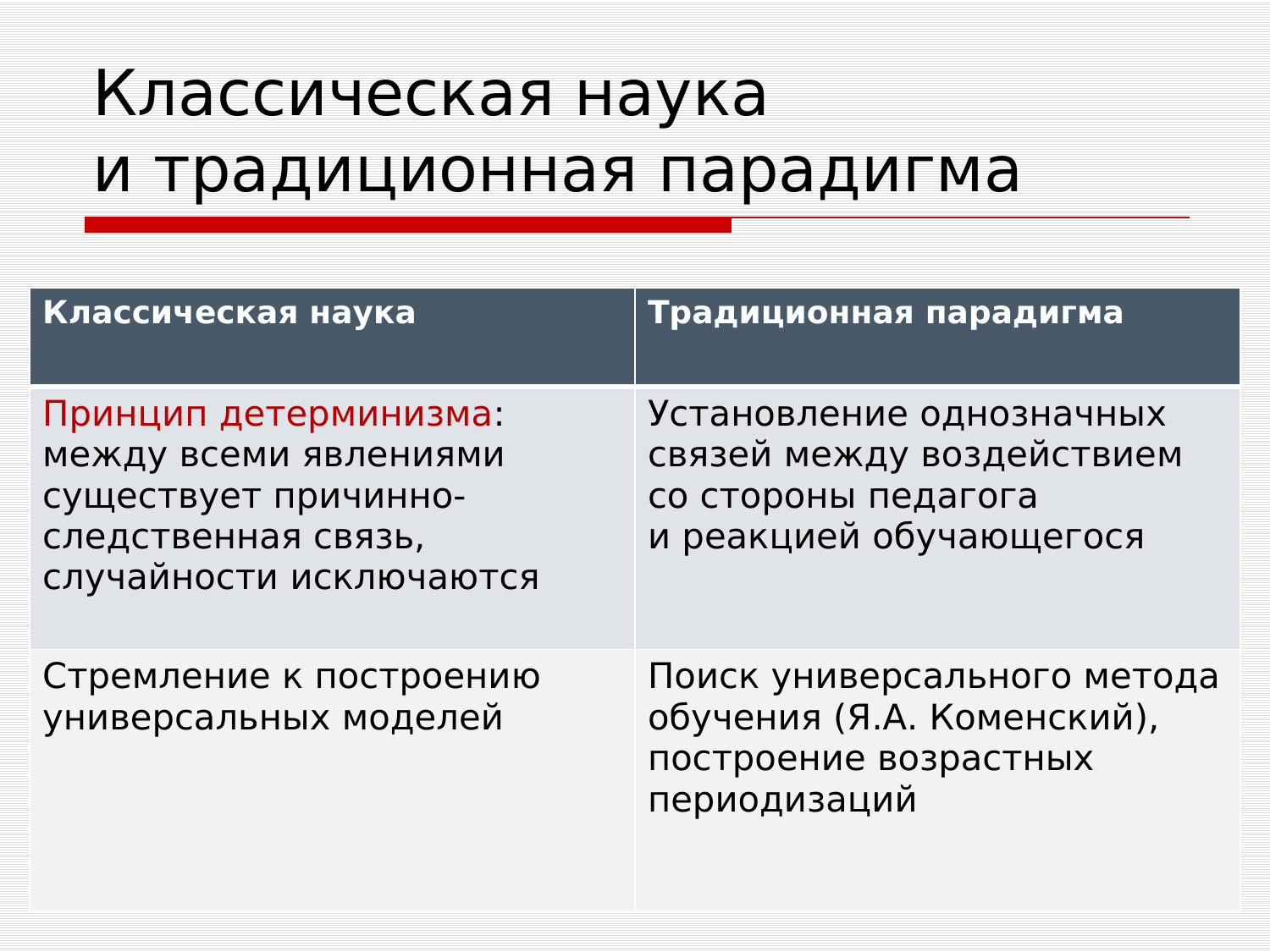

# Классическая наука и традиционная парадигма
| Классическая наука | Традиционная парадигма |
| --- | --- |
| Принцип детерминизма: между всеми явлениями существует причинно-следственная связь, случайности исключаются | Установление однозначных связей между воздействием со стороны педагога и реакцией обучающегося |
| Стремление к построению универсальных моделей | Поиск универсального метода обучения (Я.А. Коменский), построение возрастных периодизаций |